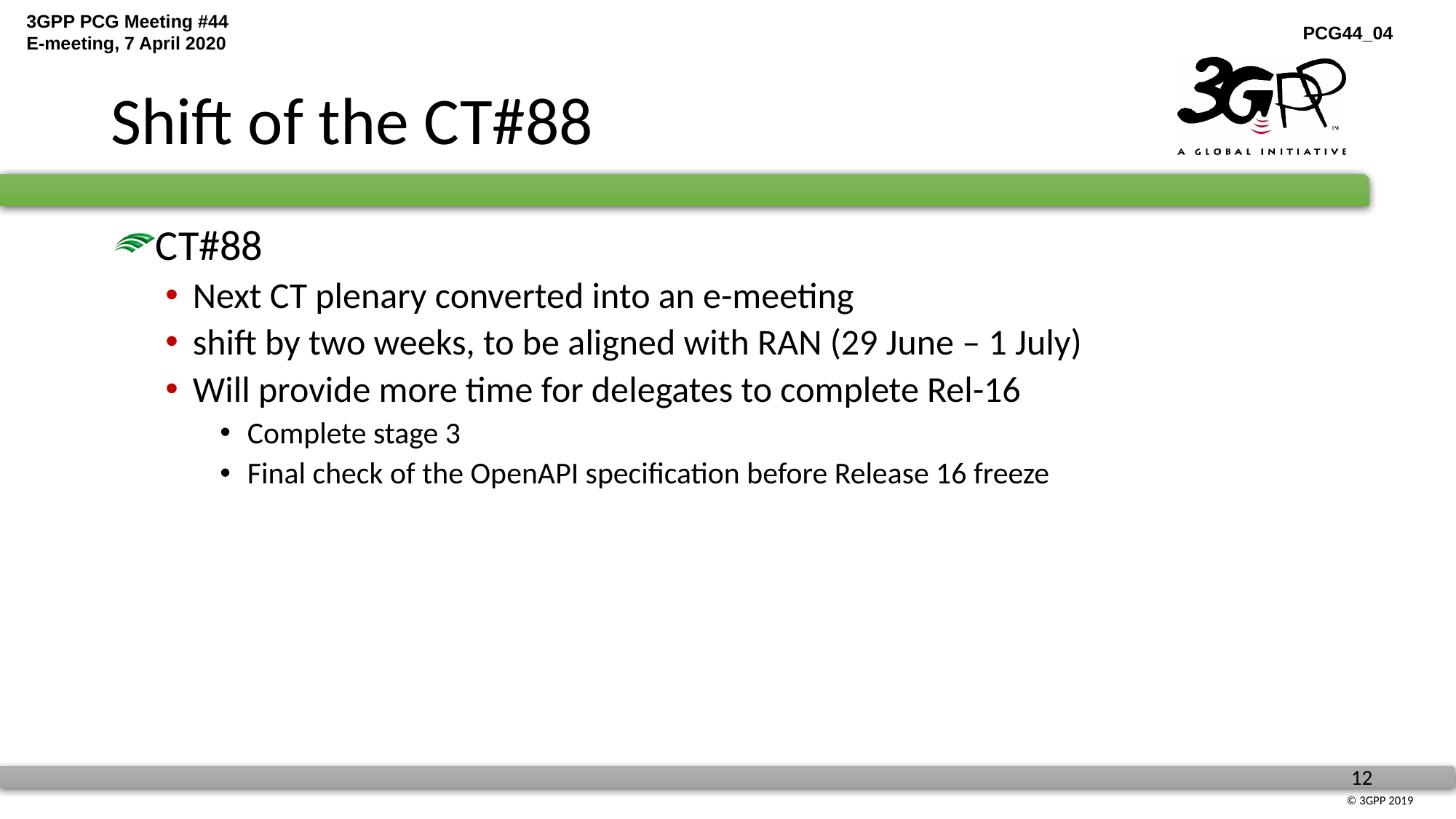

# Shift of the CT#88
CT#88
Next CT plenary converted into an e-meeting
shift by two weeks, to be aligned with RAN (29 June – 1 July)
Will provide more time for delegates to complete Rel-16
Complete stage 3
Final check of the OpenAPI specification before Release 16 freeze